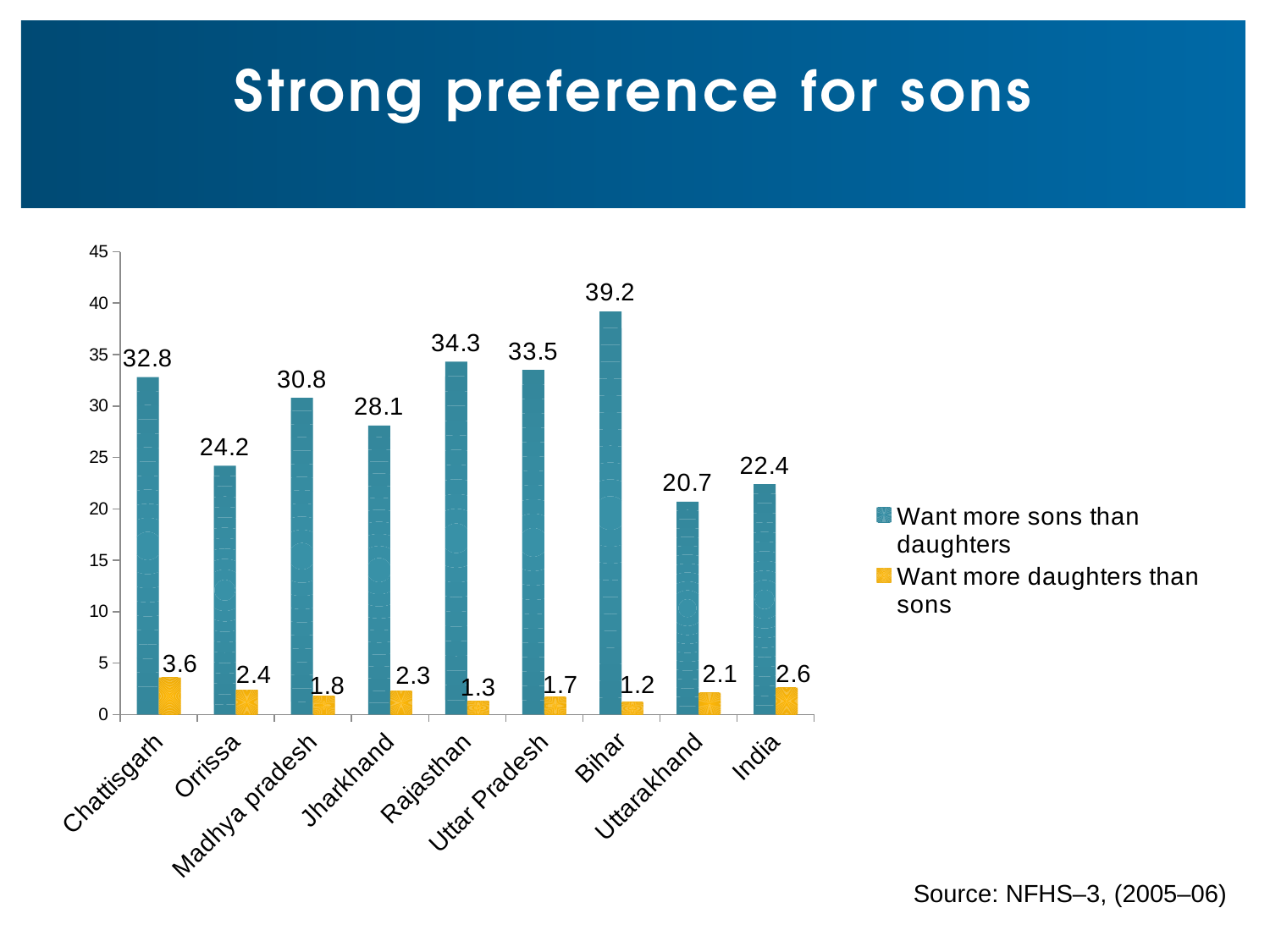

# Strong preference for sons

### Chart

| Category | Want more sons than daughters | Want more daughters than sons |
|---|---|---|
| Chattisgarh | 32.8 | 3.6 |
| Orrissa | 24.2 | 2.4 |
| Madhya pradesh | 30.8 | 1.8 |
| Jharkhand | 28.1 | 2.3 |
| Rajasthan | 34.3 | 1.3 |
| Uttar Pradesh | 33.5 | 1.7 |
| Bihar | 39.2 | 1.2 |
| Uttarakhand | 20.7 | 2.1 |
| India | 22.4 | 2.6 |
Source: NFHS–3, (2005–06)